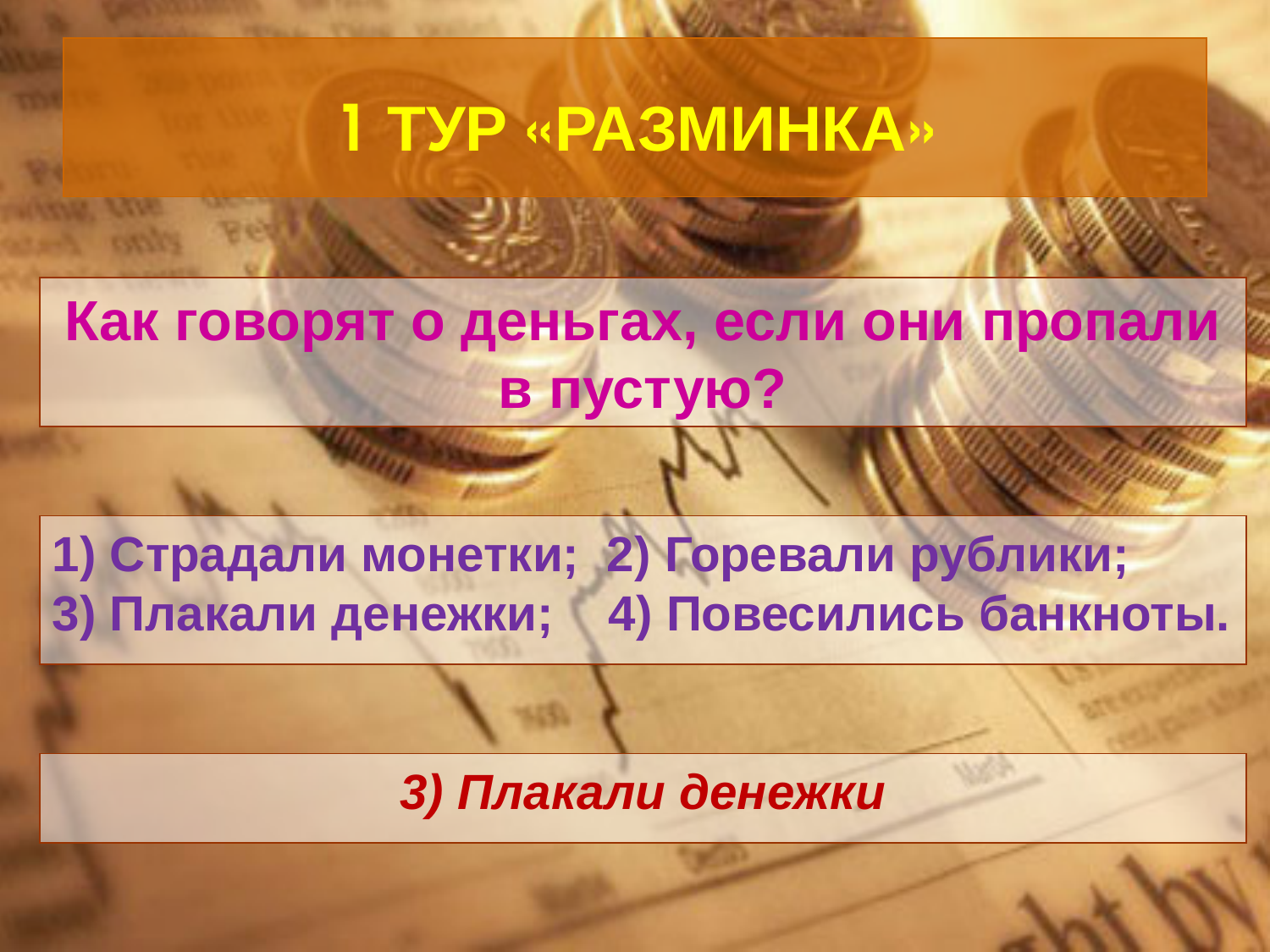

# 1 ТУР «РАЗМИНКА»
Как говорят о деньгах, если они пропали в пустую?
1) Страдали монетки;  2) Горевали рублики;
3) Плакали денежки;    4) Повесились банкноты.

3) Плакали денежки